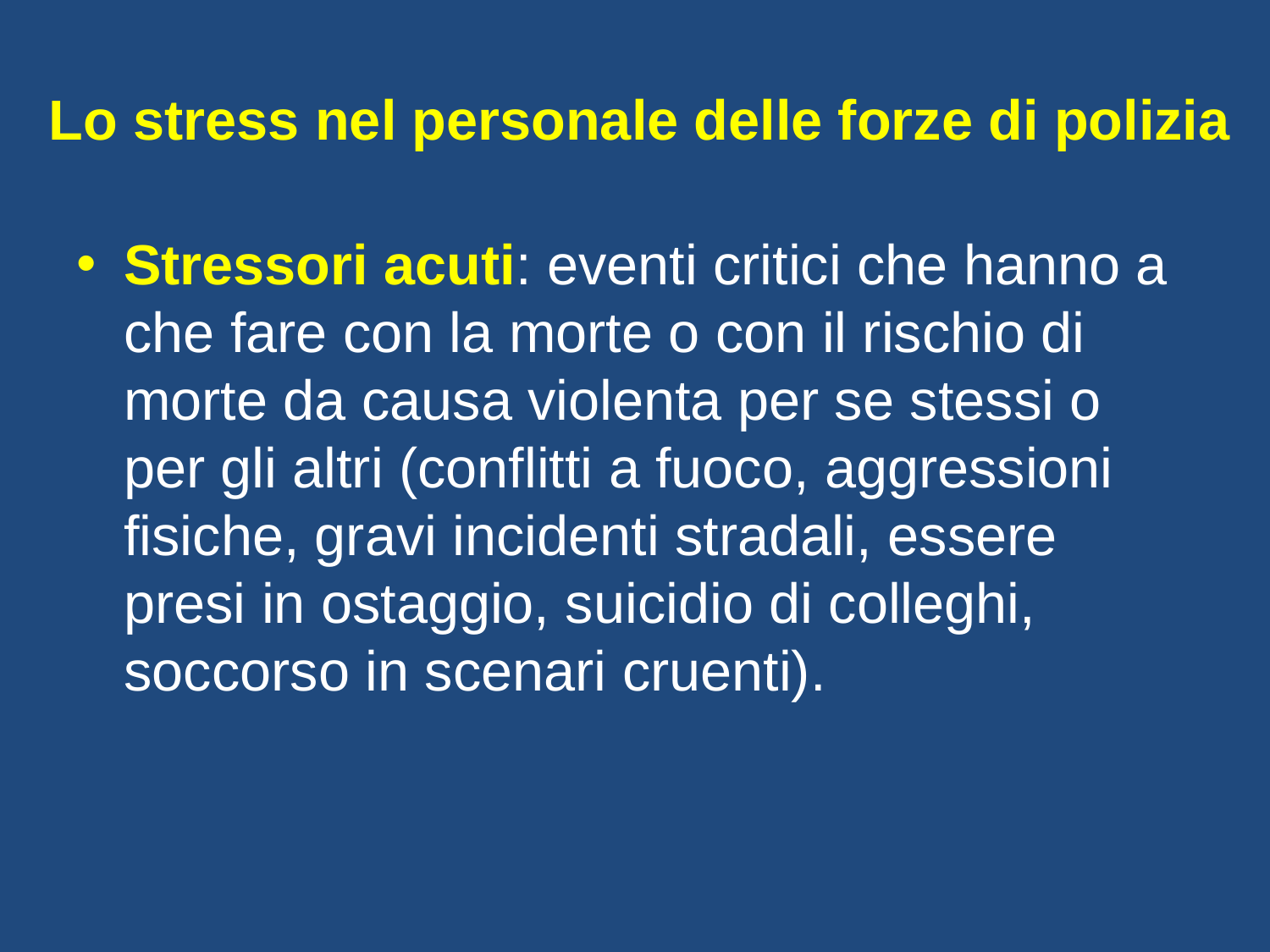

# Lo stress nel personale delle forze di polizia
Stressori acuti: eventi critici che hanno a che fare con la morte o con il rischio di morte da causa violenta per se stessi o per gli altri (conflitti a fuoco, aggressioni fisiche, gravi incidenti stradali, essere presi in ostaggio, suicidio di colleghi, soccorso in scenari cruenti).